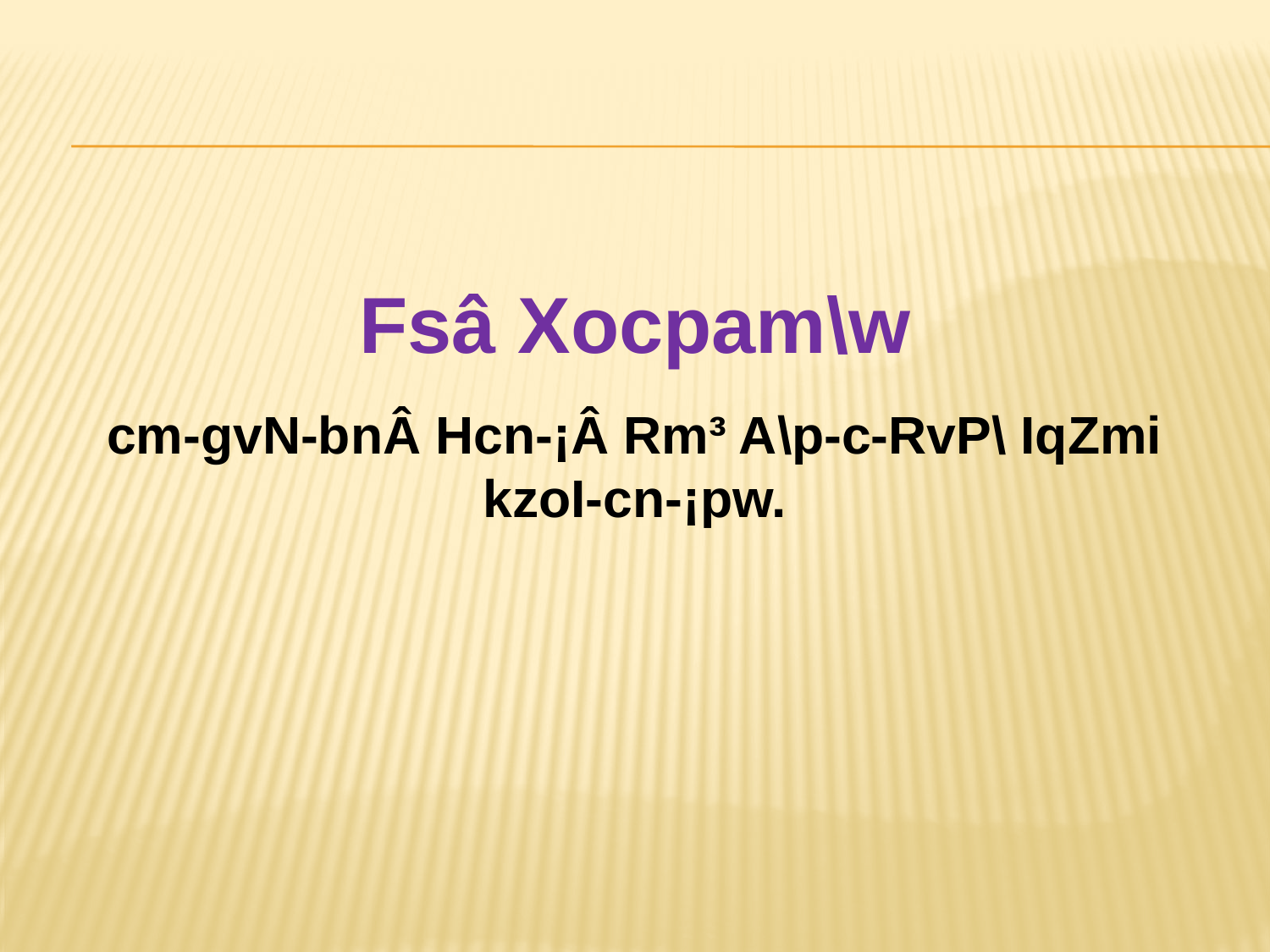

Fsâ Xocpam\w

c­m-gvN-bnÂ Hcn-¡Â Rm³ A\p-c-RvP\ IqZmi kzoI-cn-¡pw.